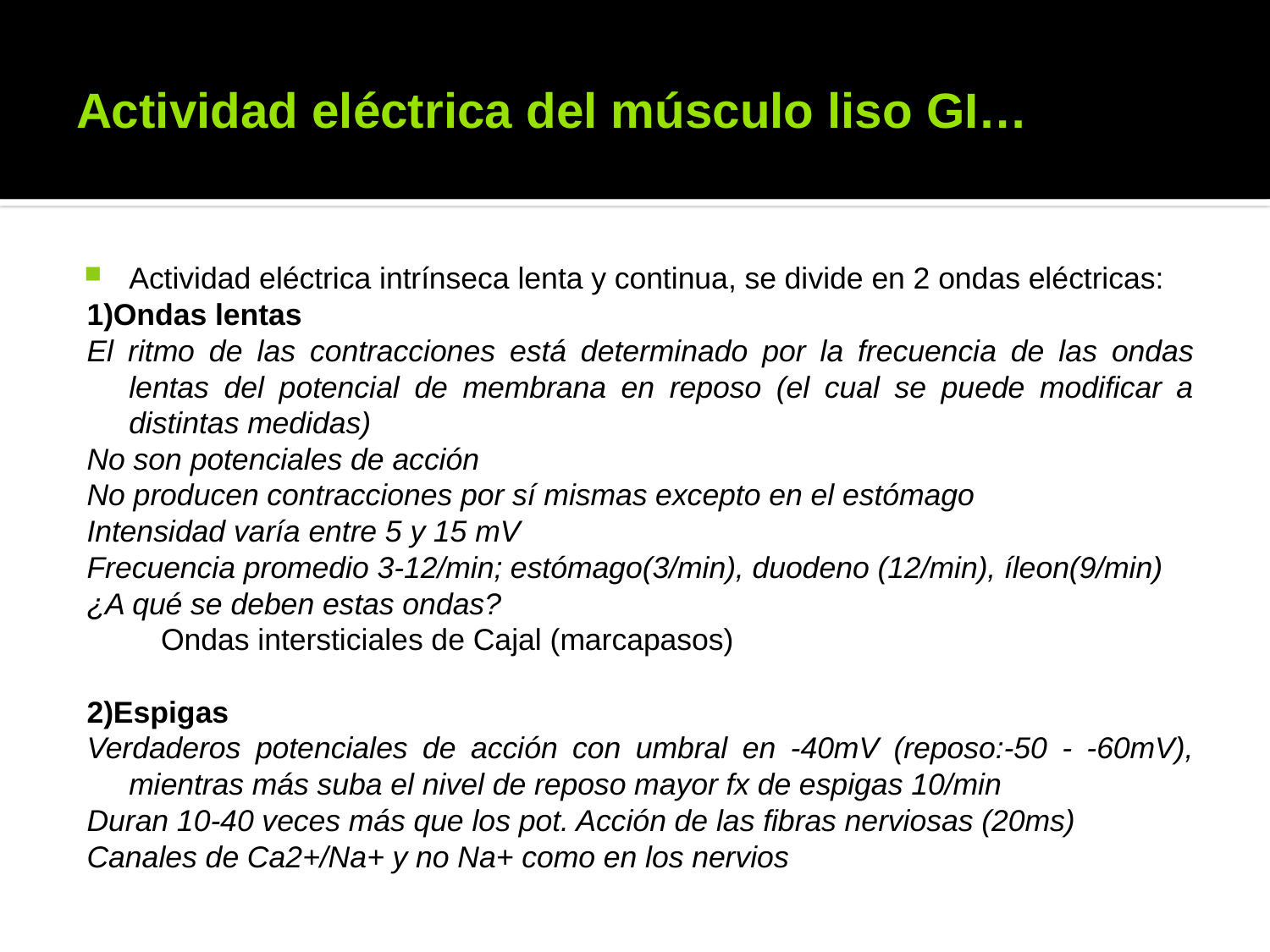

# Actividad eléctrica del músculo liso GI…
Actividad eléctrica intrínseca lenta y continua, se divide en 2 ondas eléctricas:
1)Ondas lentas
El ritmo de las contracciones está determinado por la frecuencia de las ondas lentas del potencial de membrana en reposo (el cual se puede modificar a distintas medidas)
No son potenciales de acción
No producen contracciones por sí mismas excepto en el estómago
Intensidad varía entre 5 y 15 mV
Frecuencia promedio 3-12/min; estómago(3/min), duodeno (12/min), íleon(9/min)
¿A qué se deben estas ondas?
         Ondas intersticiales de Cajal (marcapasos)

2)Espigas
Verdaderos potenciales de acción con umbral en -40mV (reposo:-50 - -60mV), mientras más suba el nivel de reposo mayor fx de espigas 10/min
Duran 10-40 veces más que los pot. Acción de las fibras nerviosas (20ms)
Canales de Ca2+/Na+ y no Na+ como en los nervios